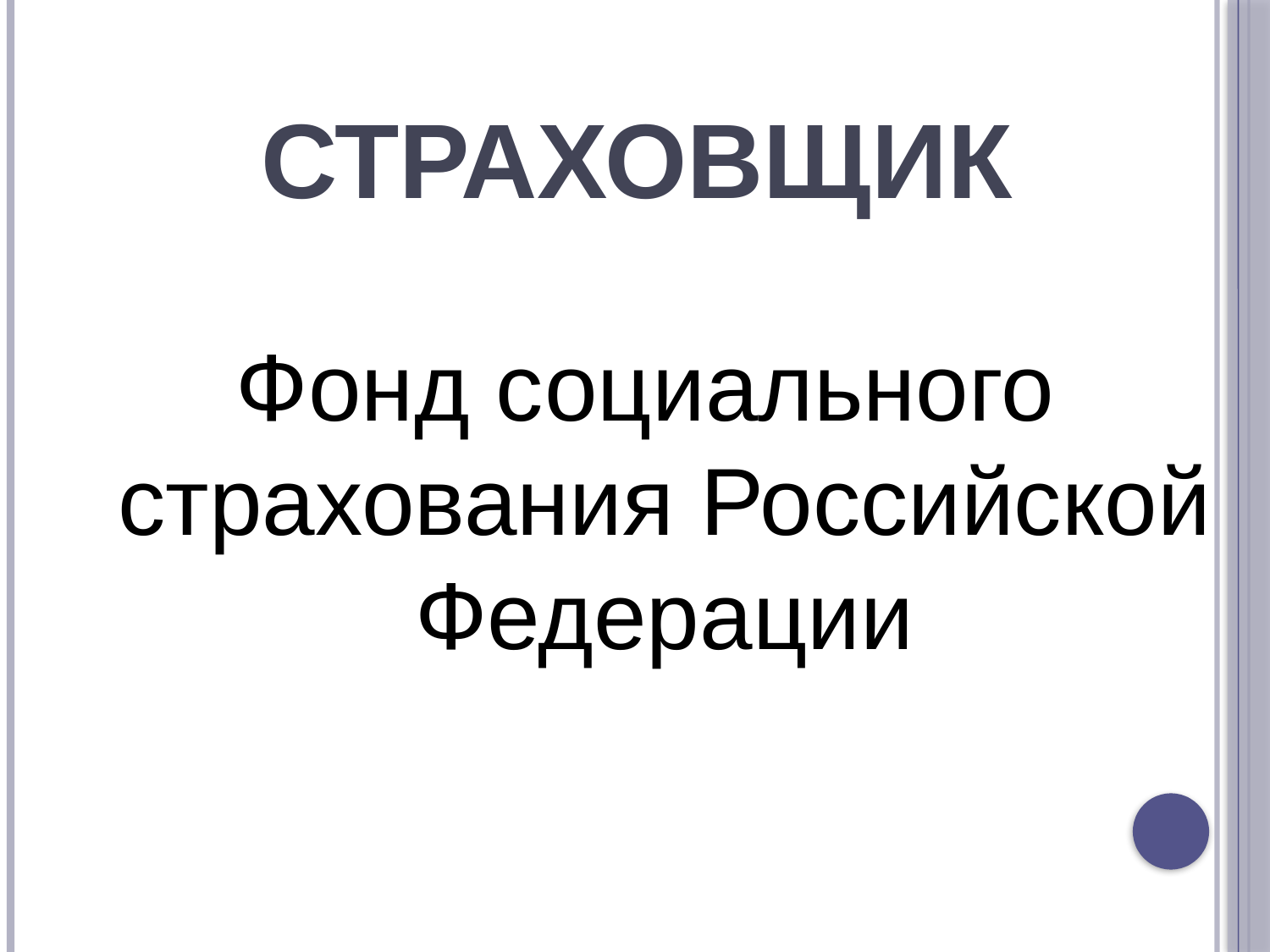

# Страховщик

Фонд социального страхования Российской Федерации